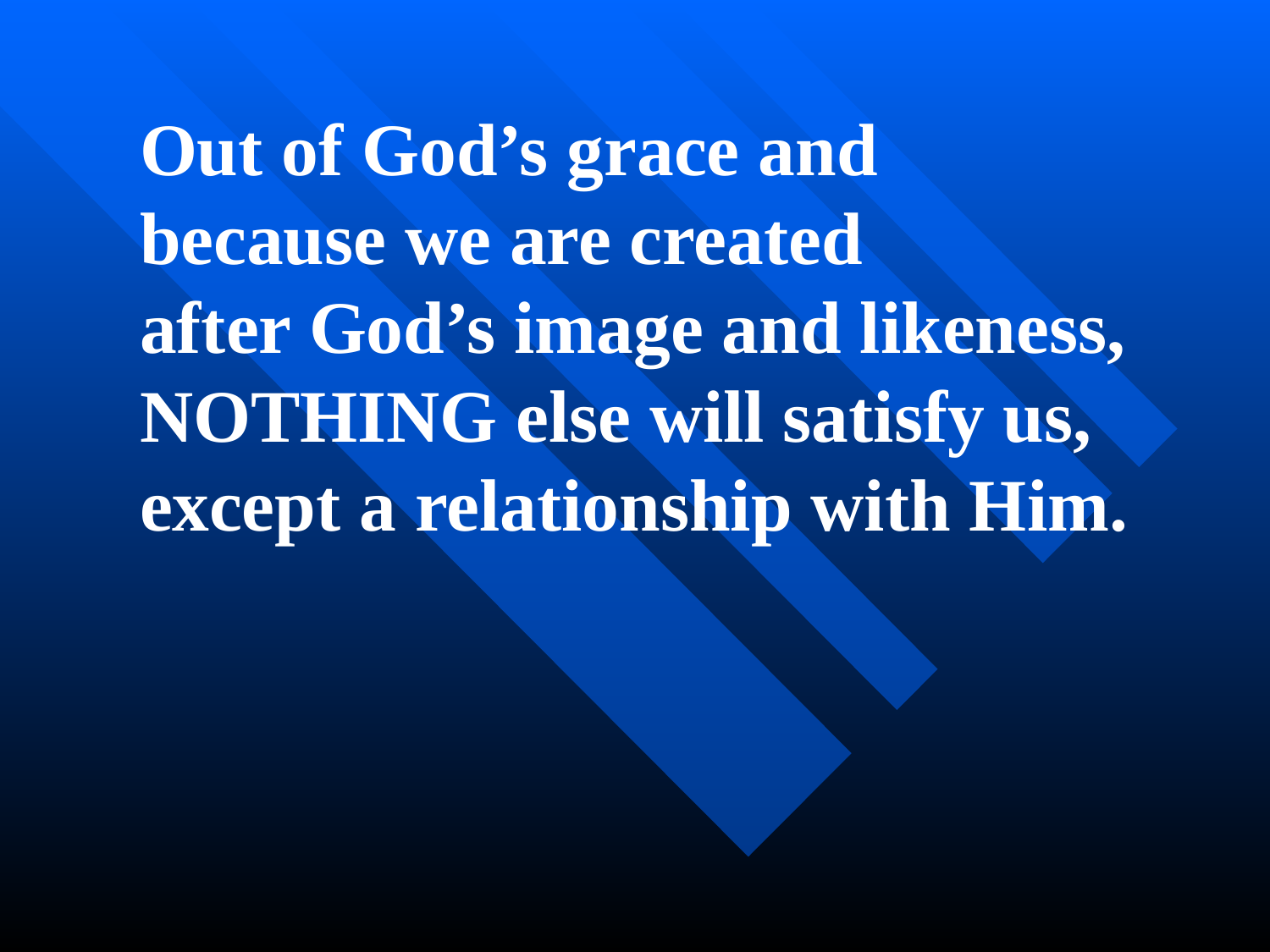

Out of God’s grace and
because we are created
after God’s image and likeness,
NOTHING else will satisfy us,
except a relationship with Him.